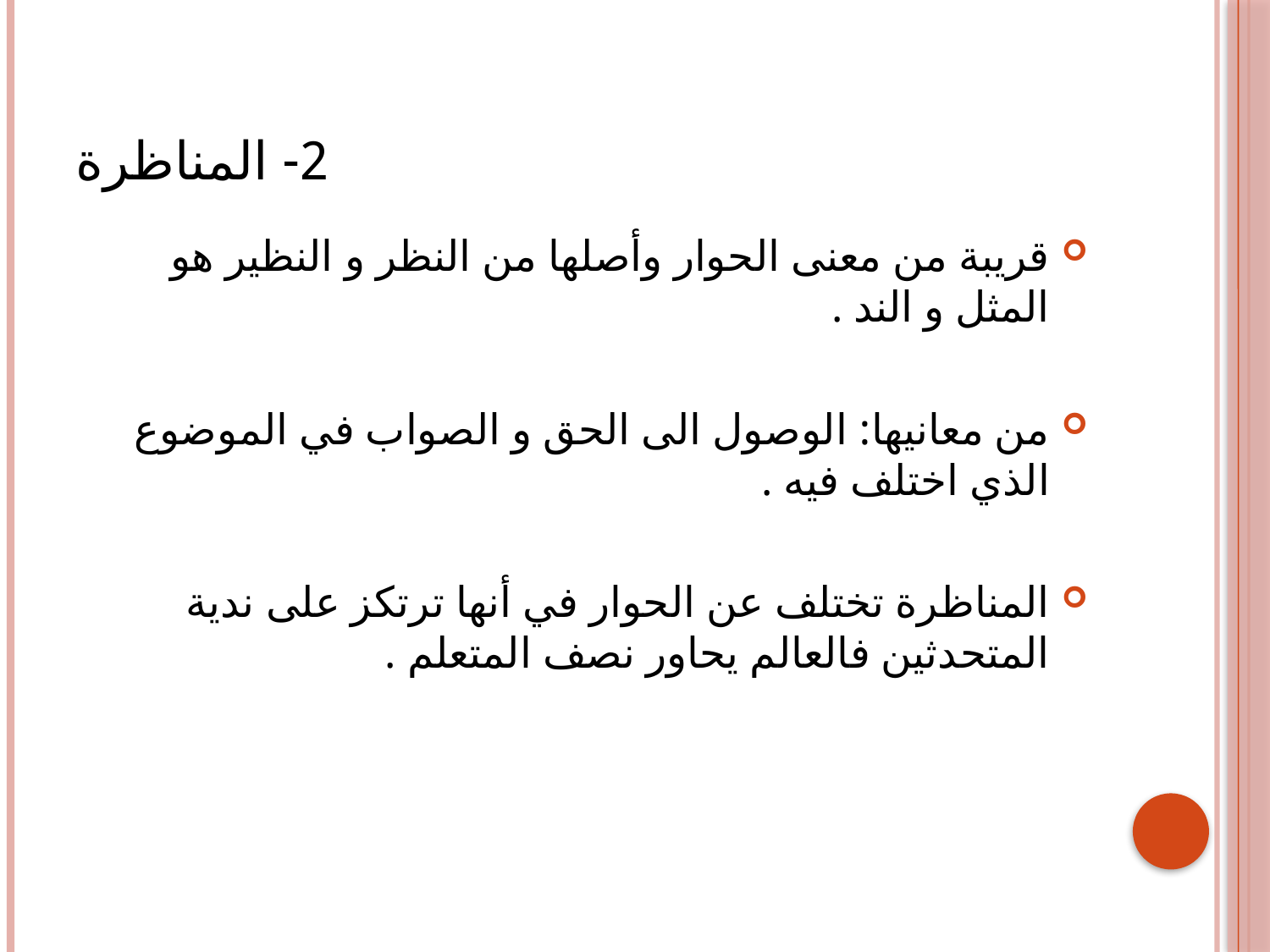

# 2- المناظرة
قريبة من معنى الحوار وأصلها من النظر و النظير هو المثل و الند .

من معانيها: الوصول الى الحق و الصواب في الموضوع الذي اختلف فيه .

المناظرة تختلف عن الحوار في أنها ترتكز على ندية المتحدثين فالعالم يحاور نصف المتعلم .